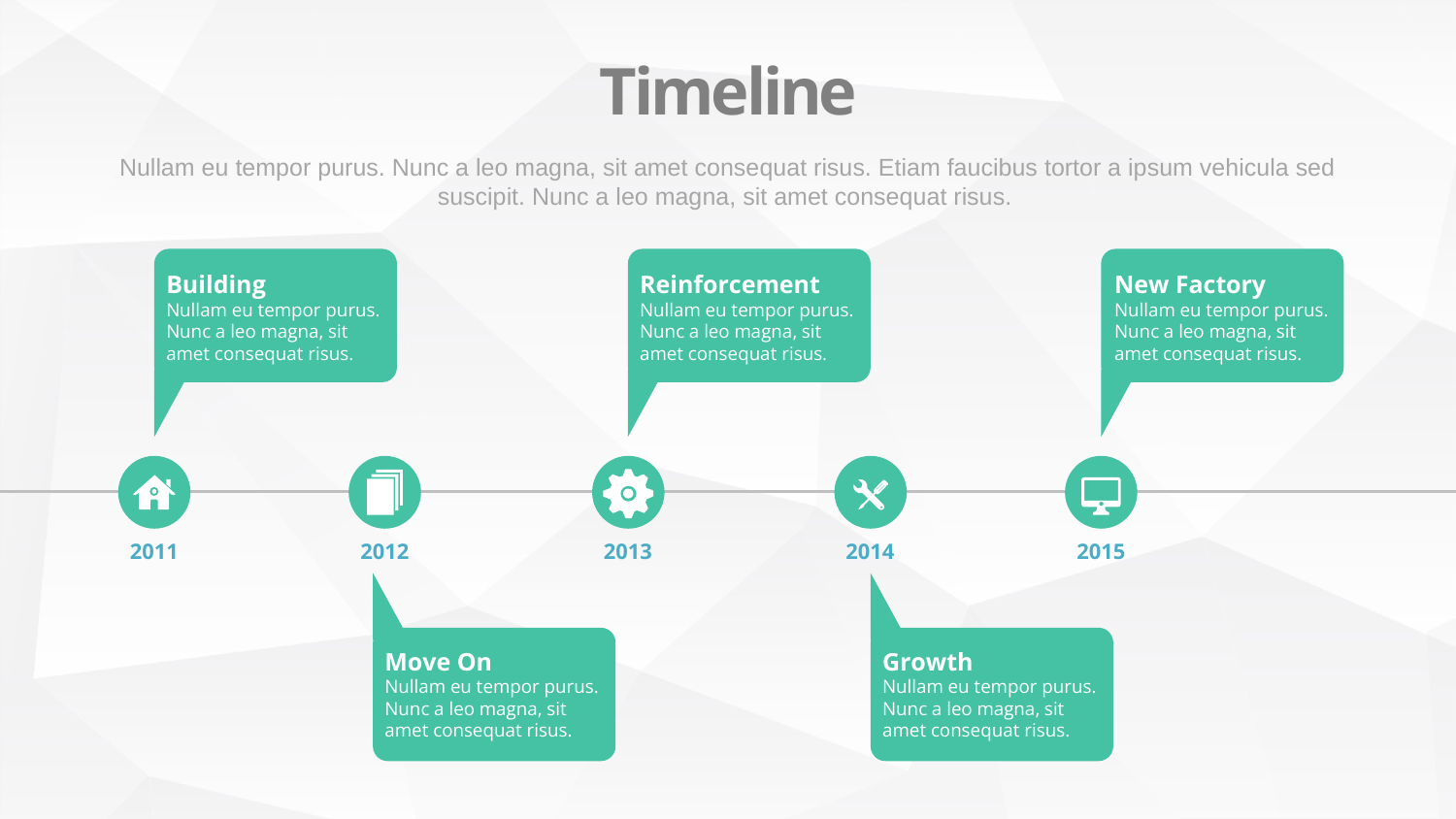

Timeline
Nullam eu tempor purus. Nunc a leo magna, sit amet consequat risus. Etiam faucibus tortor a ipsum vehicula sed suscipit. Nunc a leo magna, sit amet consequat risus.

Building
Nullam eu tempor purus. Nunc a leo magna, sit amet consequat risus.
Reinforcement
Nullam eu tempor purus. Nunc a leo magna, sit amet consequat risus.
New Factory
Nullam eu tempor purus. Nunc a leo magna, sit amet consequat risus.

2011
2012
2013
2014
2015

Move On
Nullam eu tempor purus. Nunc a leo magna, sit amet consequat risus.
Growth
Nullam eu tempor purus. Nunc a leo magna, sit amet consequat risus.